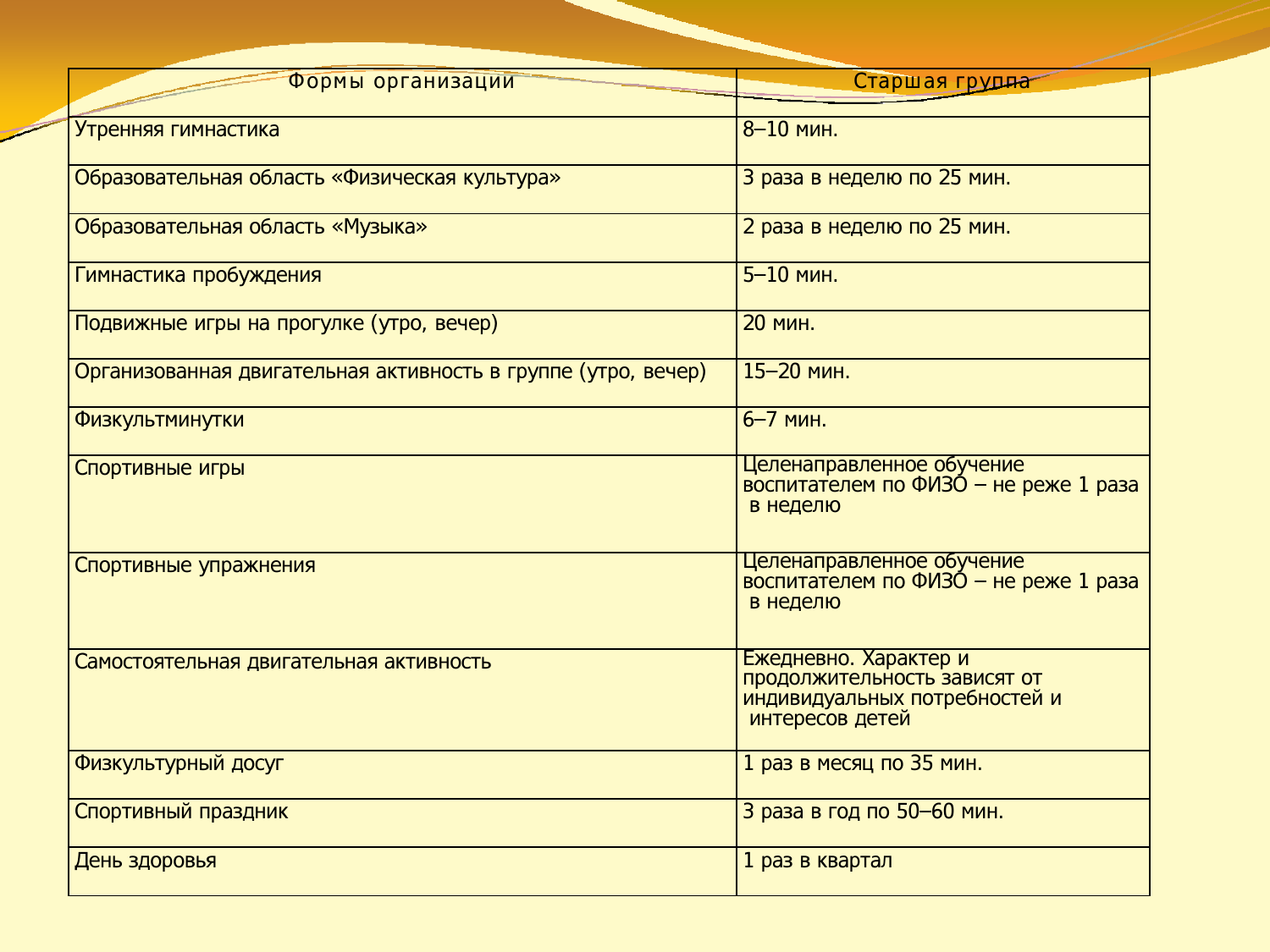

| Формы организации | Старшая группа |
| --- | --- |
| Утренняя гимнастика | 8–10 мин. |
| Образовательная область «Физическая культура» | 3 раза в неделю по 25 мин. |
| Образовательная область «Музыка» | 2 раза в неделю по 25 мин. |
| Гимнастика пробуждения | 5–10 мин. |
| Подвижные игры на прогулке (утро, вечер) | 20 мин. |
| Организованная двигательная активность в группе (утро, вечер) | 15–20 мин. |
| Физкультминутки | 6–7 мин. |
| Спортивные игры | Целенаправленное обучение воспитателем по ФИЗО – не реже 1 раза в неделю |
| Спортивные упражнения | Целенаправленное обучение воспитателем по ФИЗО – не реже 1 раза в неделю |
| Самостоятельная двигательная активность | Ежедневно. Характер и продолжительность зависят от индивидуальных потребностей и интересов детей |
| Физкультурный досуг | 1 раз в месяц по 35 мин. |
| Спортивный праздник | 3 раза в год по 50–60 мин. |
| День здоровья | 1 раз в квартал |